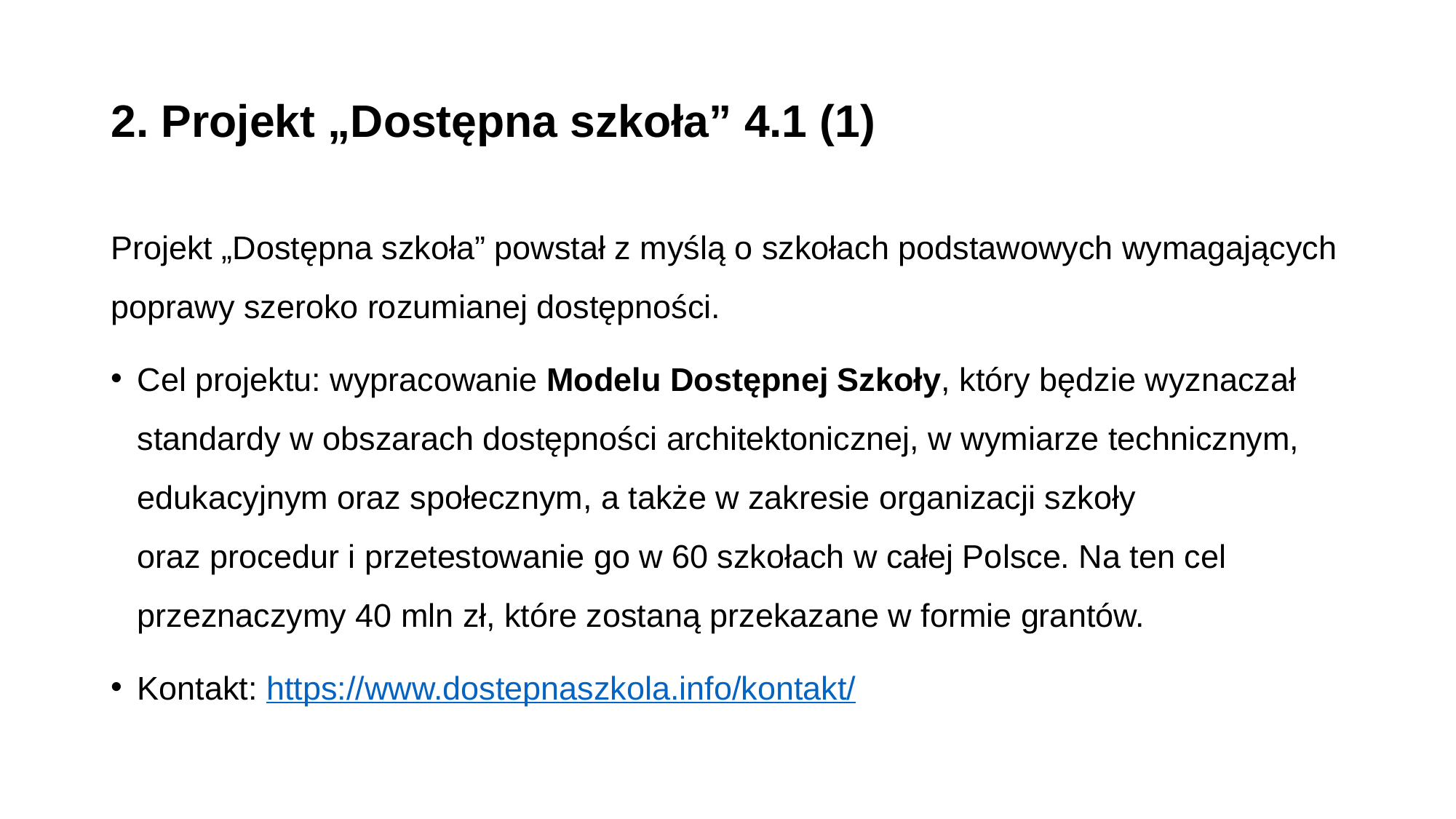

# 2. Projekt „Dostępna szkoła” 4.1 (1)
Projekt „Dostępna szkoła” powstał z myślą o szkołach podstawowych wymagających poprawy szeroko rozumianej dostępności.
Cel projektu: wypracowanie Modelu Dostępnej Szkoły, który będzie wyznaczał standardy w obszarach dostępności architektonicznej, w wymiarze technicznym, edukacyjnym oraz społecznym, a także w zakresie organizacji szkoły
oraz procedur i przetestowanie go w 60 szkołach w całej Polsce. Na ten cel przeznaczymy 40 mln zł, które zostaną przekazane w formie grantów.
Kontakt: https://www.dostepnaszkola.info/kontakt/